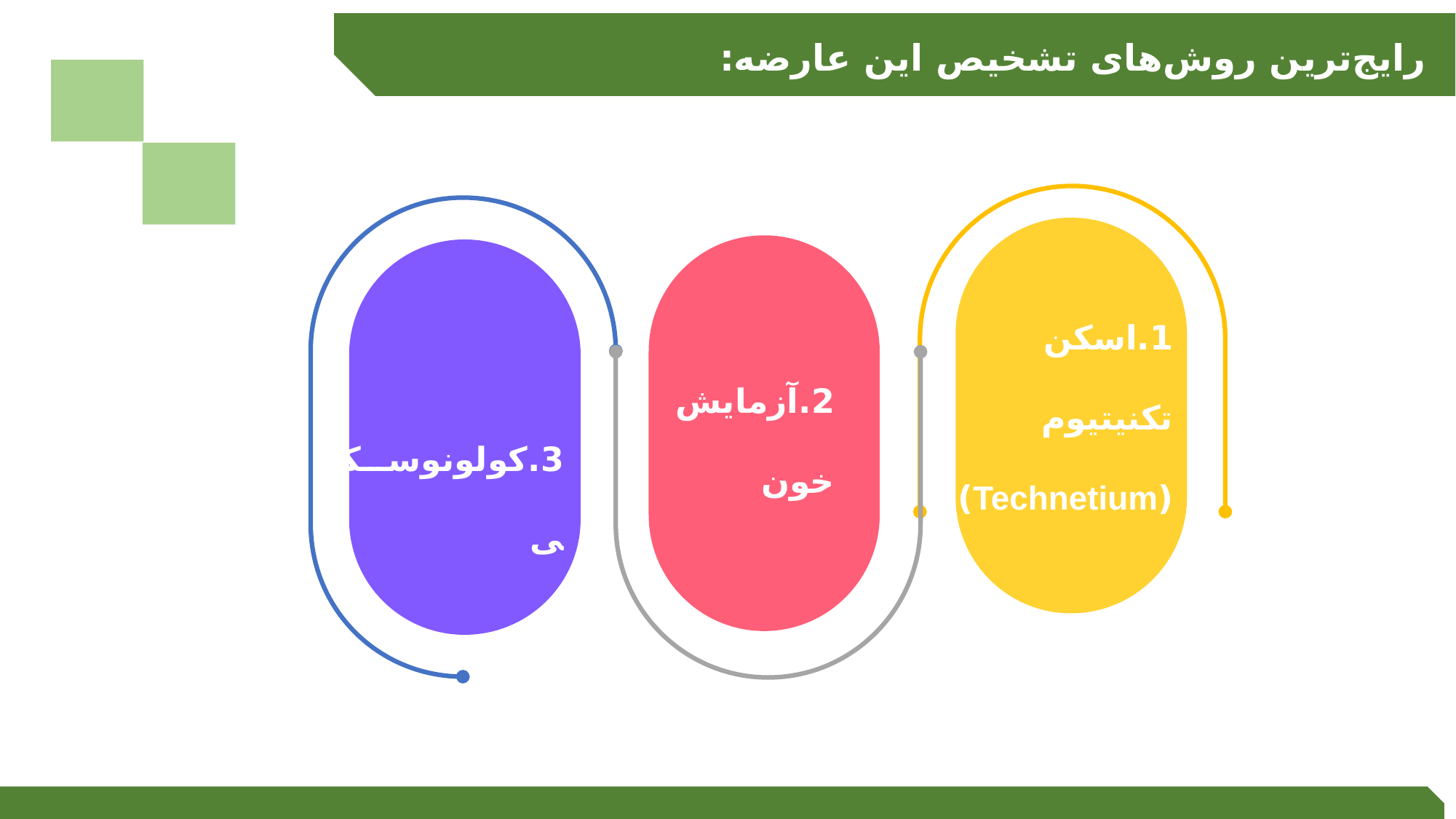

رایج‌ترین روش‌های تشخیص این عارضه:

1.اسکن تکنیتیوم (Technetium)
2.آزمایش خون

3.کولونوسکوپی